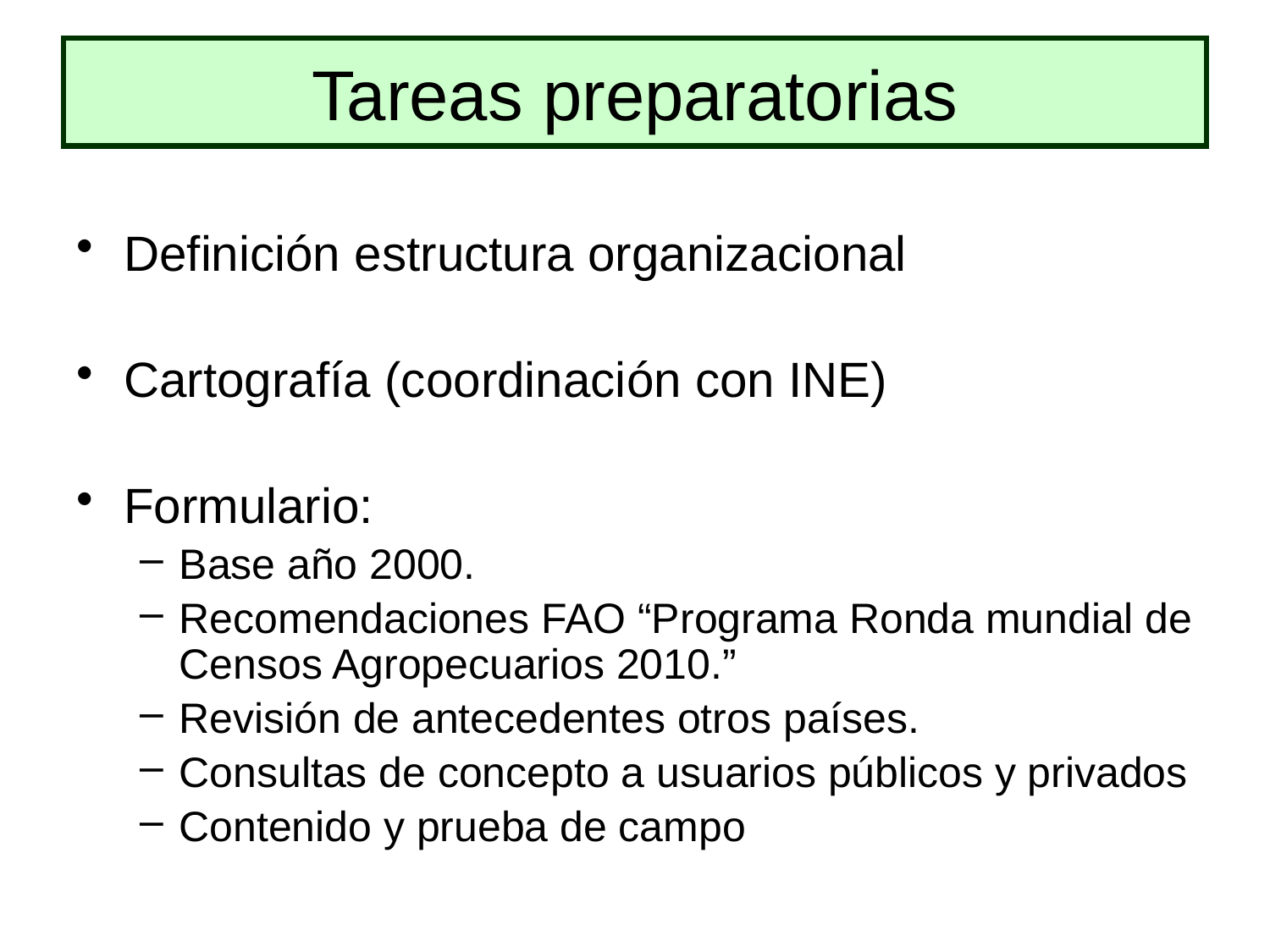

# Tareas preparatorias
Definición estructura organizacional

Cartografía (coordinación con INE)

Formulario:
Base año 2000.
Recomendaciones FAO “Programa Ronda mundial de Censos Agropecuarios 2010.”
Revisión de antecedentes otros países.
Consultas de concepto a usuarios públicos y privados
Contenido y prueba de campo